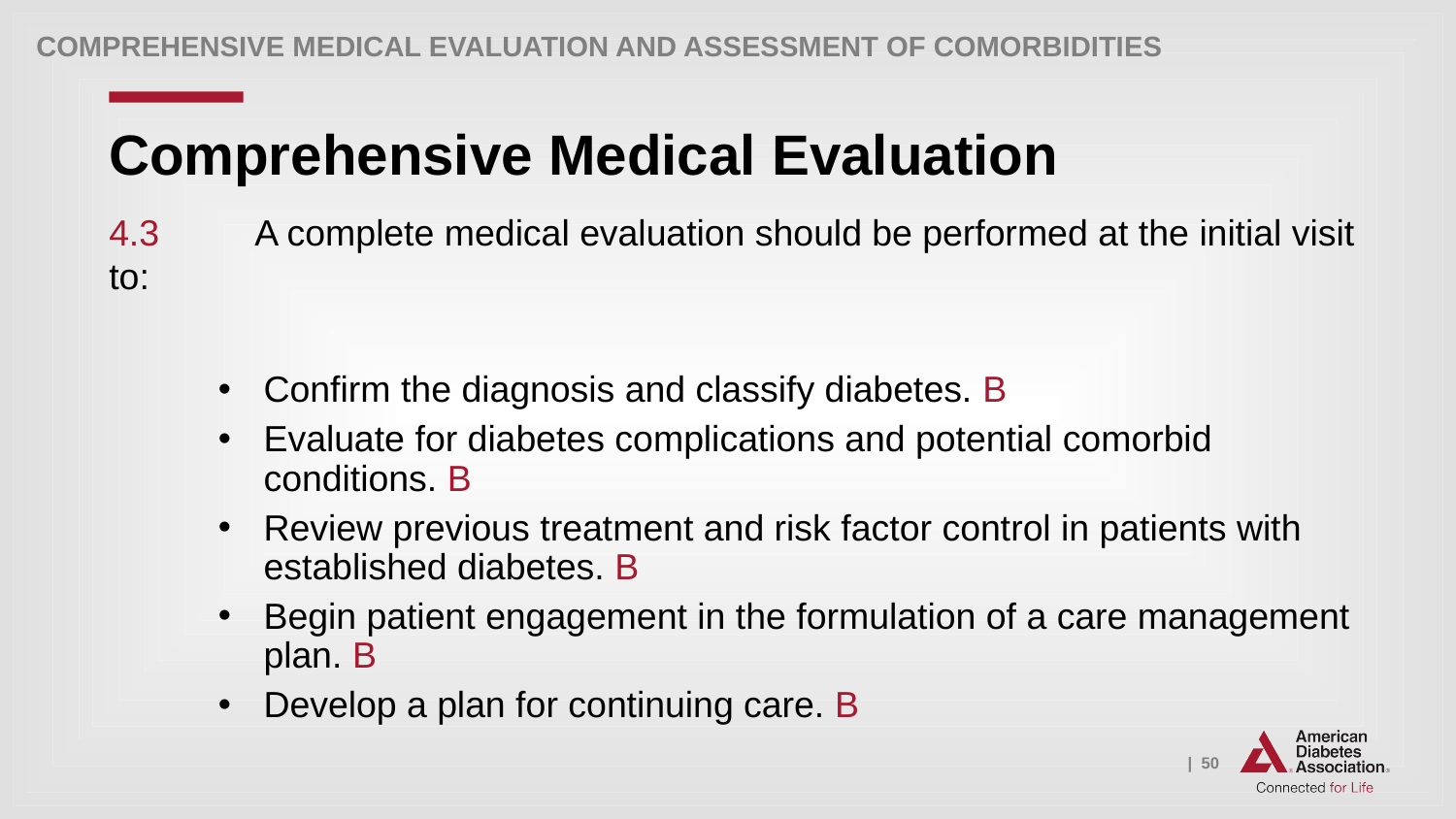

Comprehensive Medical Evaluation and Assessment of Comorbidities
# Comprehensive Medical Evaluation
4.3 	A complete medical evaluation should be performed at the initial visit to:

Confirm the diagnosis and classify diabetes. B
Evaluate for diabetes complications and potential comorbid conditions. B
Review previous treatment and risk factor control in patients with established diabetes. B
Begin patient engagement in the formulation of a care management plan. B
Develop a plan for continuing care. B